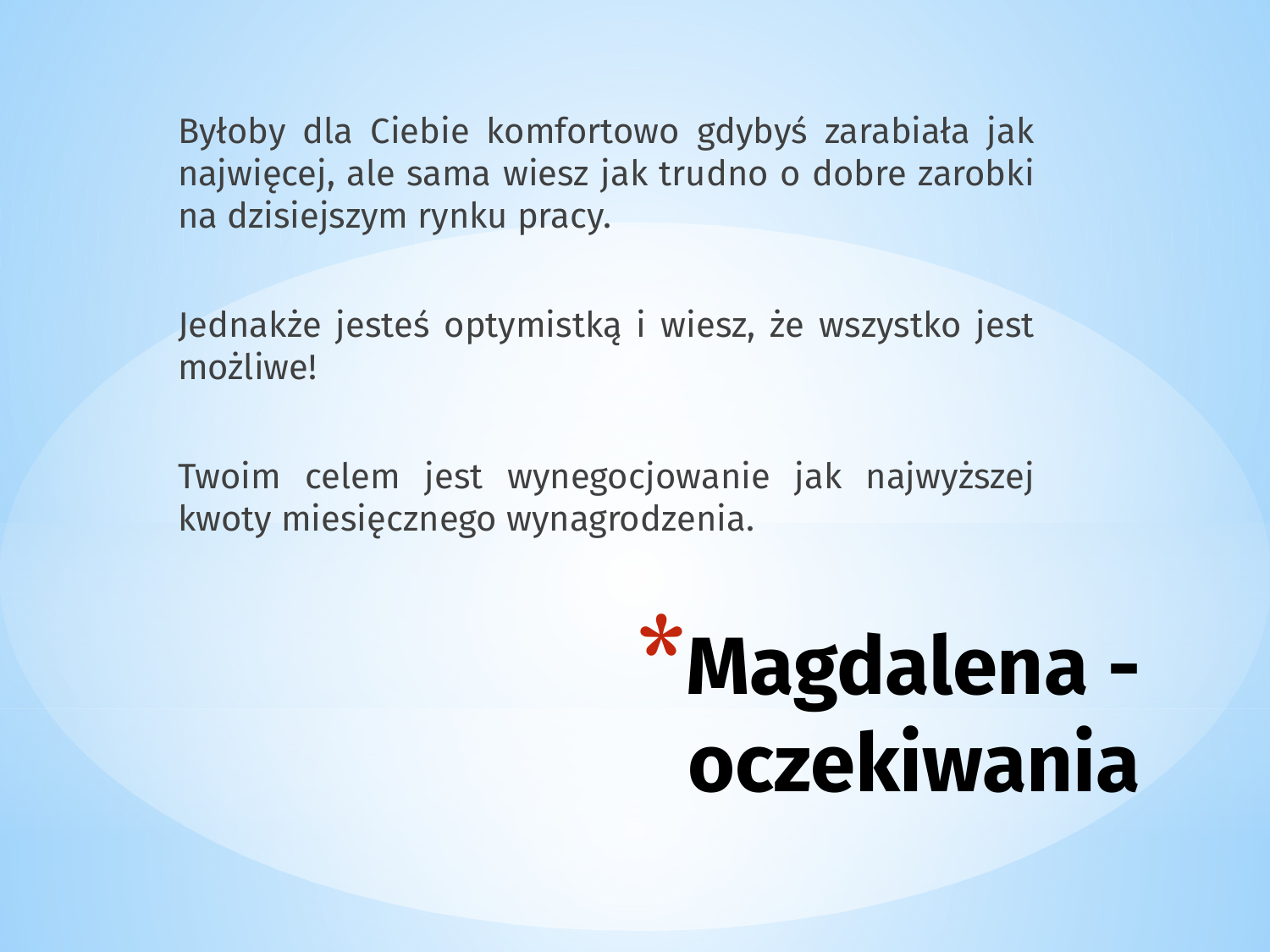

Byłoby dla Ciebie komfortowo gdybyś zarabiała jak najwięcej, ale sama wiesz jak trudno o dobre zarobki na dzisiejszym rynku pracy.

Jednakże jesteś optymistką i wiesz, że wszystko jest możliwe!

Twoim celem jest wynegocjowanie jak najwyższej kwoty miesięcznego wynagrodzenia.
# Magdalena - oczekiwania